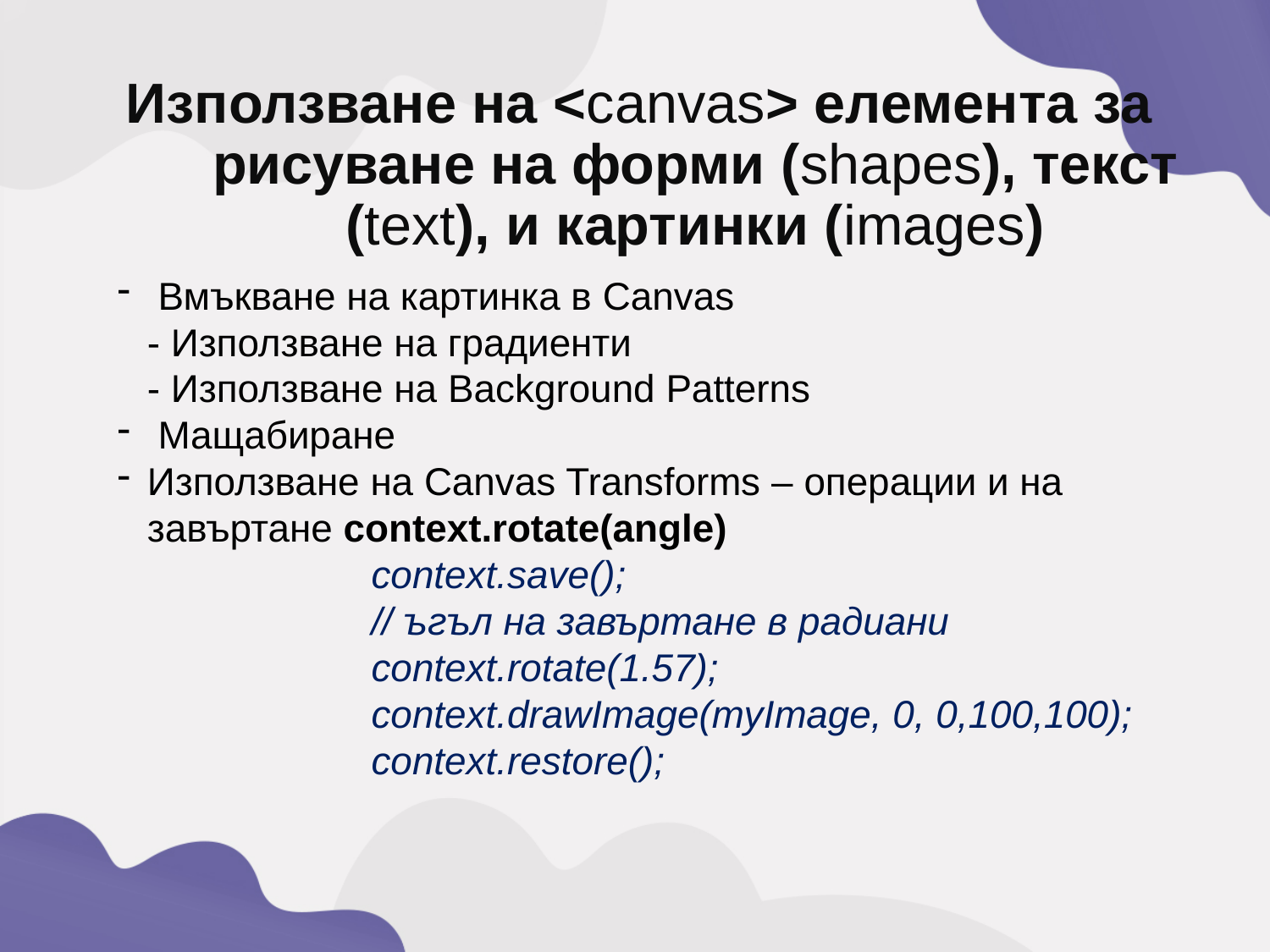

Използване на <canvas> елемента за рисуване на форми (shapes), текст (text), и картинки (images)

 Вмъкване на картинка в Canvas
- Използване на градиенти
- Използване на Background Patterns
 Мащабиране
Използване на Canvas Transforms – операции и на завъртане context.rotate(angle)
		context.save();
		// ъгъл на завъртане в радиани
		context.rotate(1.57);
		context.drawImage(myImage, 0, 0,100,100);
		context.restore();